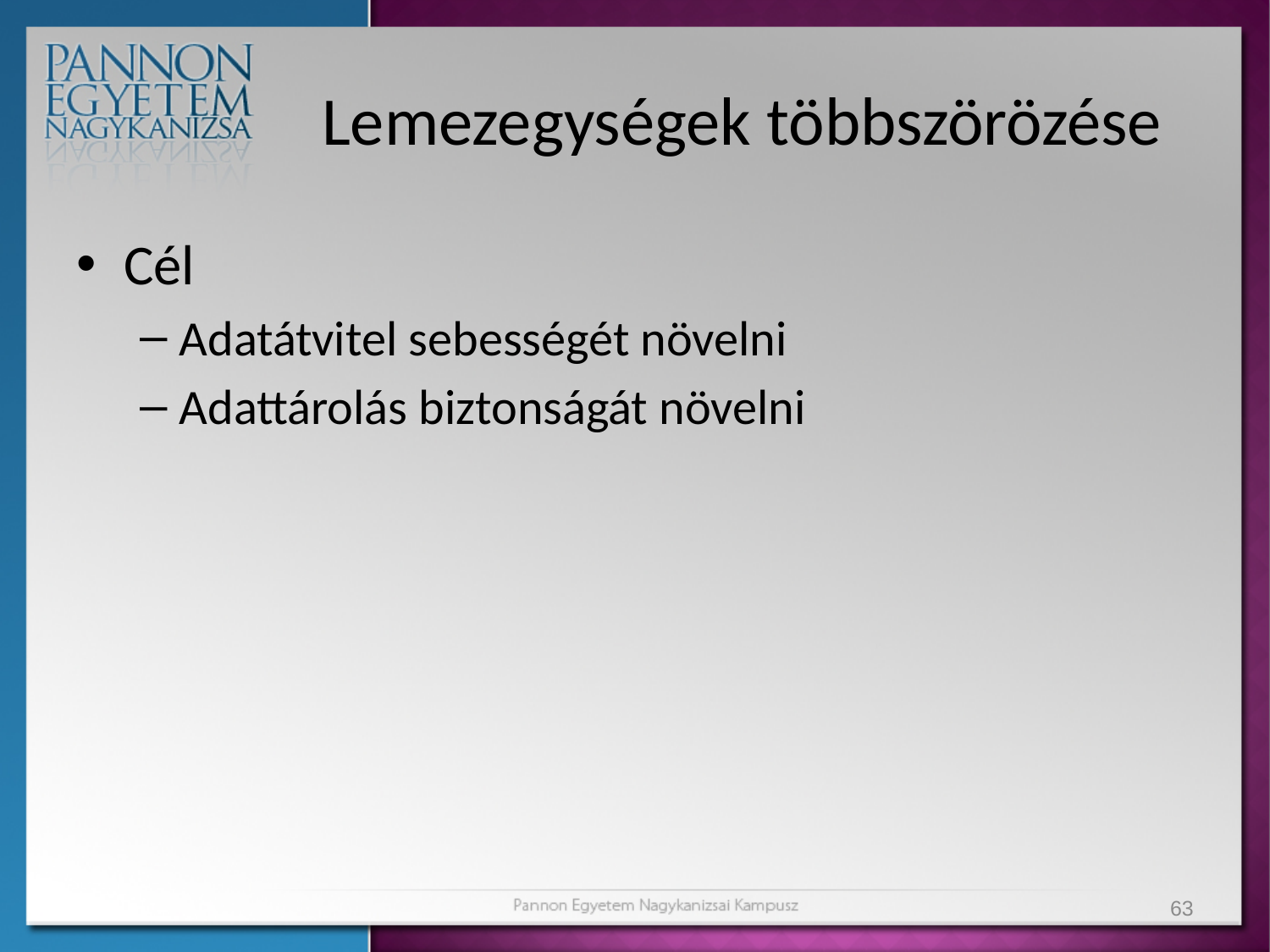

# Lemezegységek többszörözése
Cél
Adatátvitel sebességét növelni
Adattárolás biztonságát növelni
63